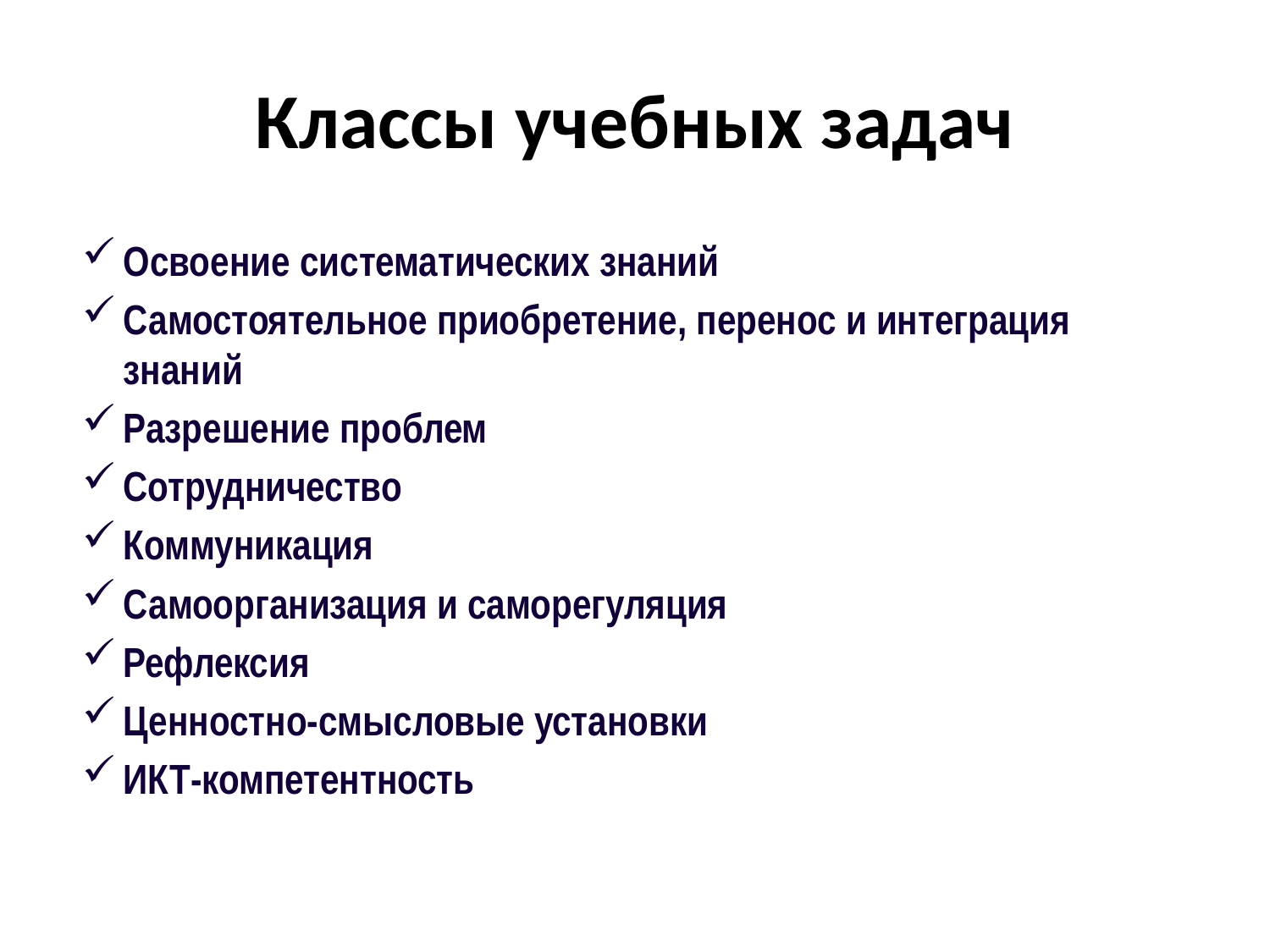

# Классы учебных задач
Освоение систематических знаний
Самостоятельное приобретение, перенос и интеграция знаний
Разрешение проблем
Сотрудничество
Коммуникация
Самоорганизация и саморегуляция
Рефлексия
Ценностно-смысловые установки
ИКТ-компетентность